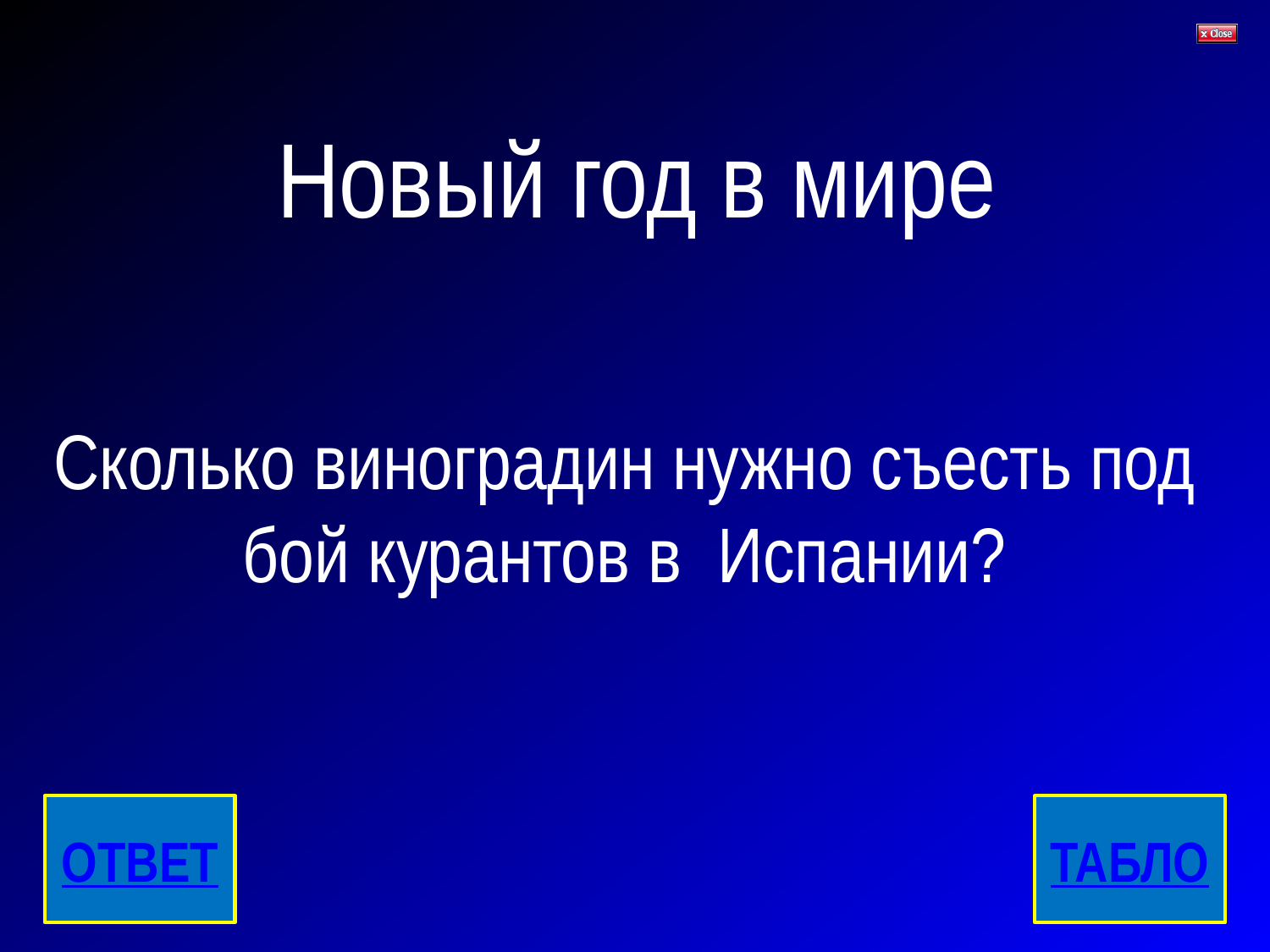

# Новый год в мире

Сколько виноградин нужно съесть под бой курантов в  Испании?
ОТВЕТ
ТАБЛО